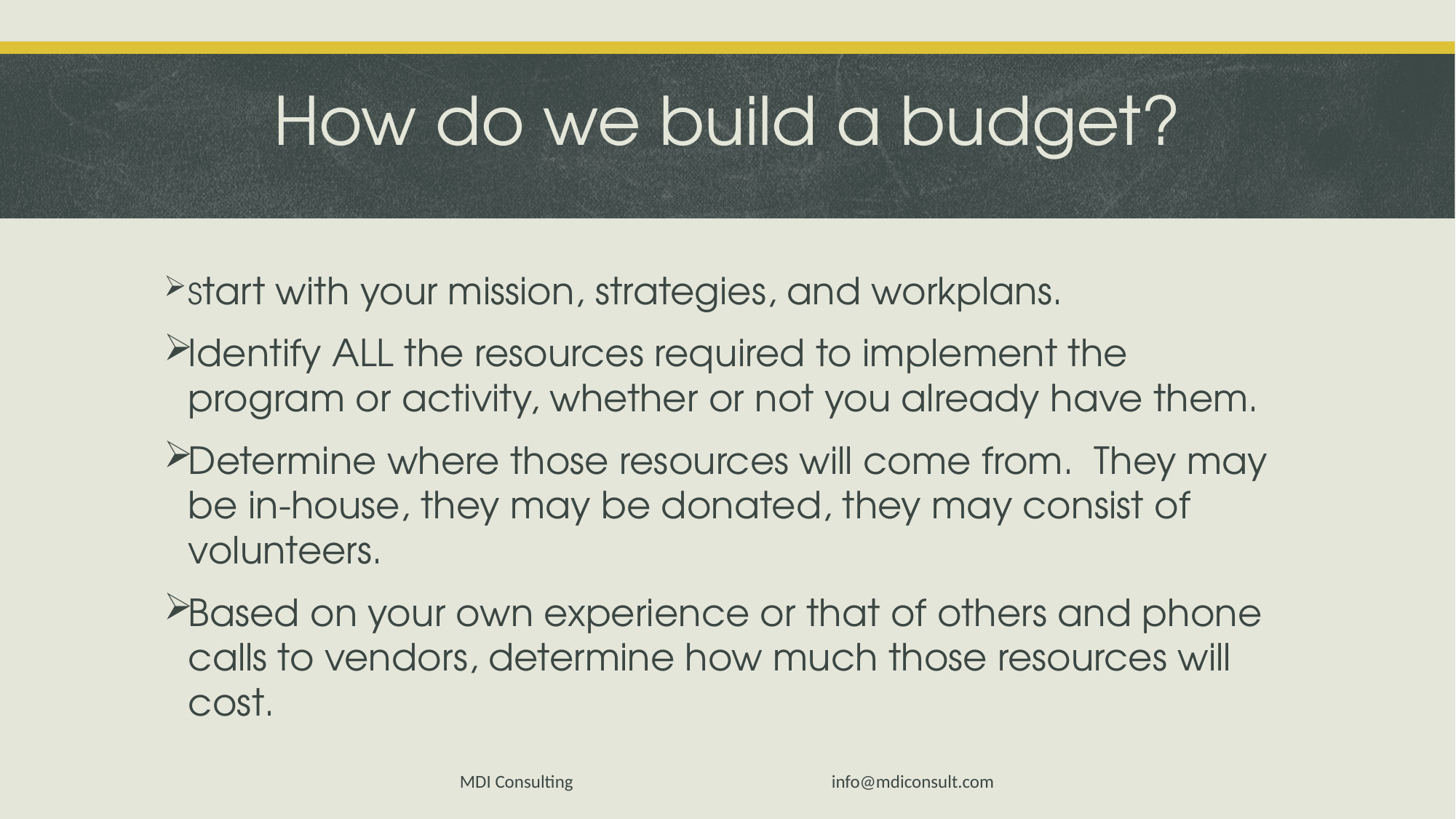

# How do we build a budget?
Start with your mission, strategies, and workplans.
Identify ALL the resources required to implement the program or activity, whether or not you already have them.
Determine where those resources will come from.  They may be in-house, they may be donated, they may consist of volunteers.
Based on your own experience or that of others and phone calls to vendors, determine how much those resources will cost.

MDI Consulting                                                              info@mdiconsult.com